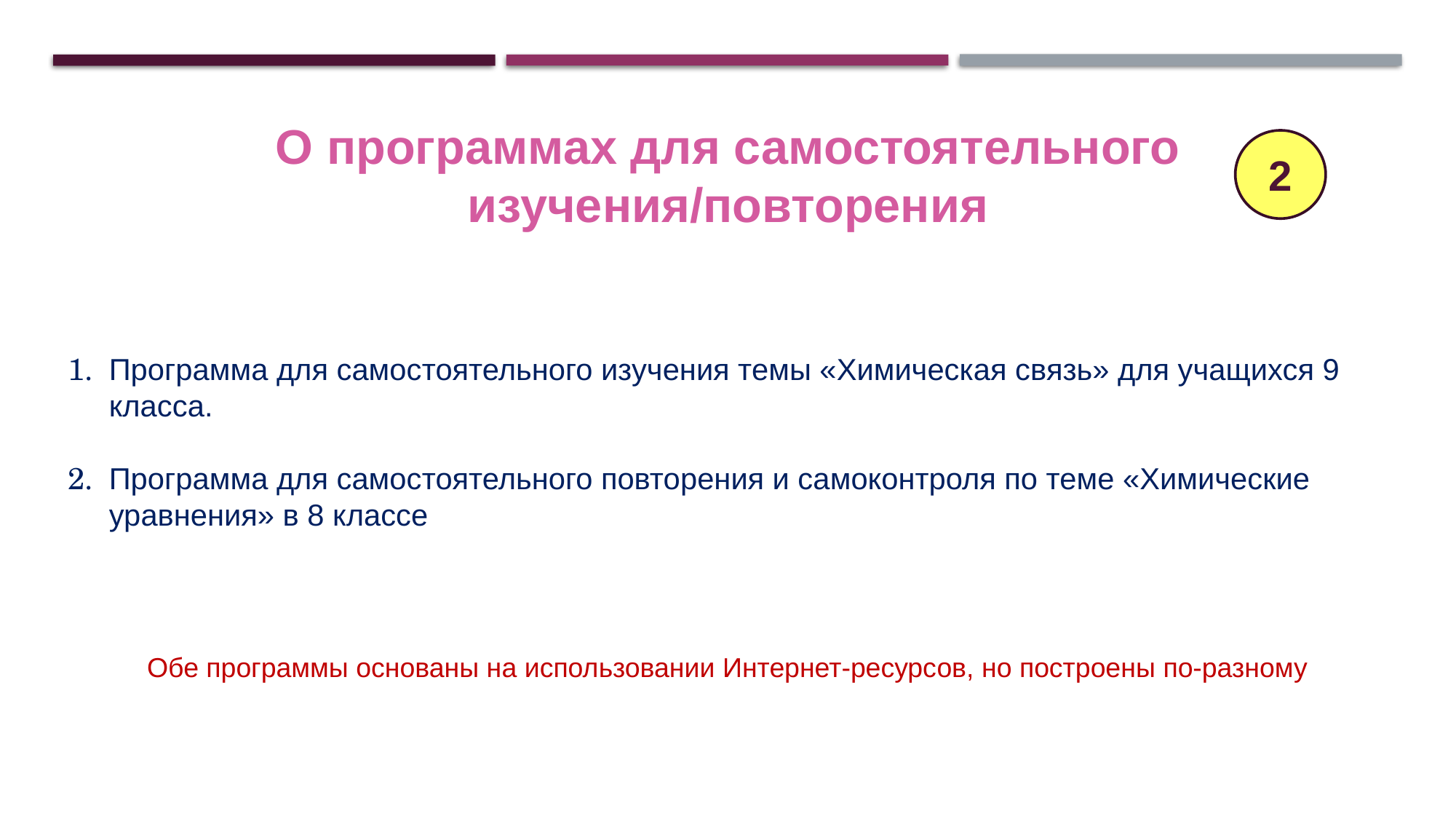

О программах для самостоятельного изучения/повторения
2
Программа для самостоятельного изучения темы «Химическая связь» для учащихся 9 класса.

Программа для самостоятельного повторения и самоконтроля по теме «Химические уравнения» в 8 классе
Обе программы основаны на использовании Интернет-ресурсов, но построены по-разному